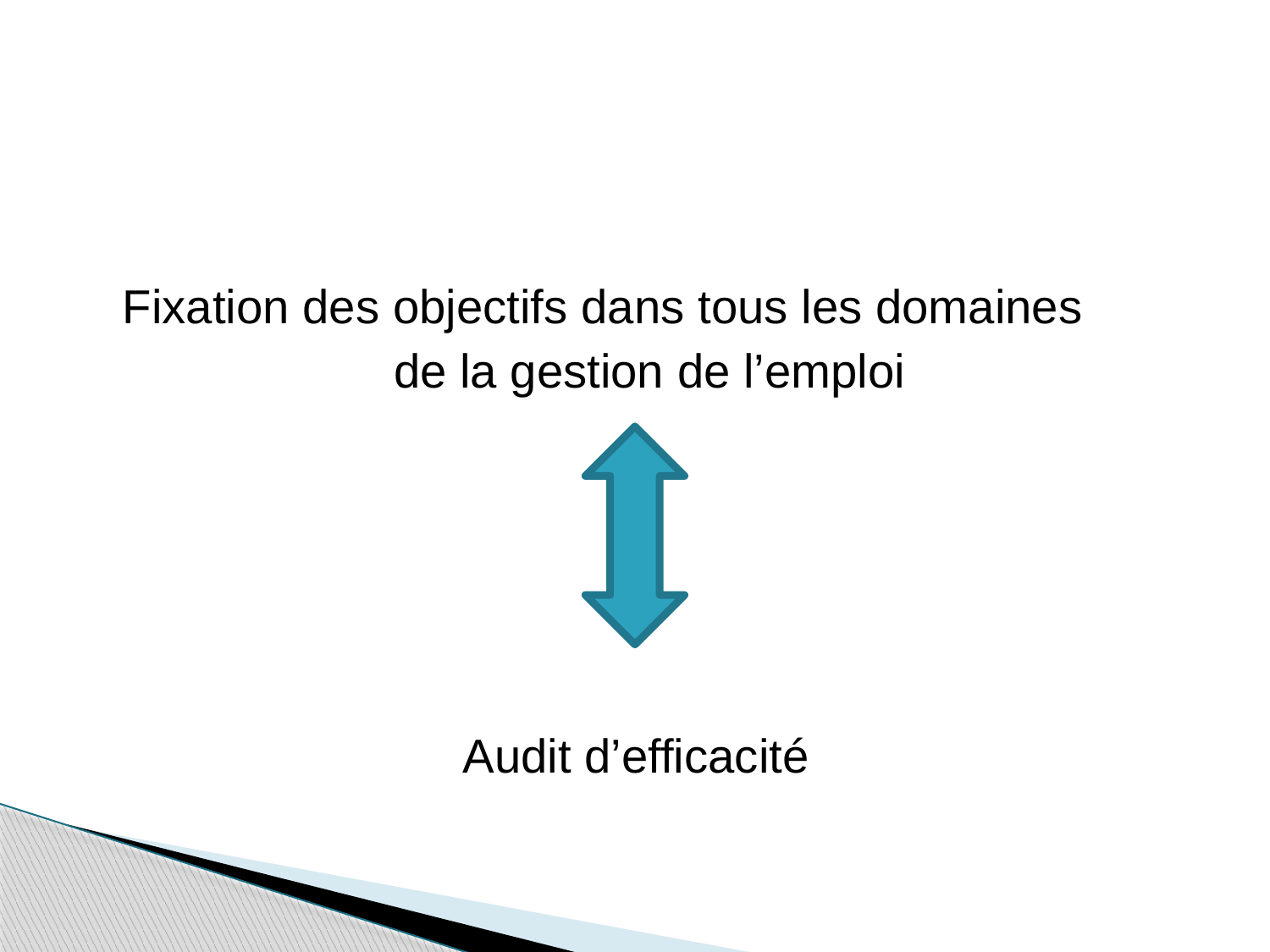

#

 Fixation des objectifs dans tous les domaines
 de la gestion de l’emploi

Audit d’efficacité